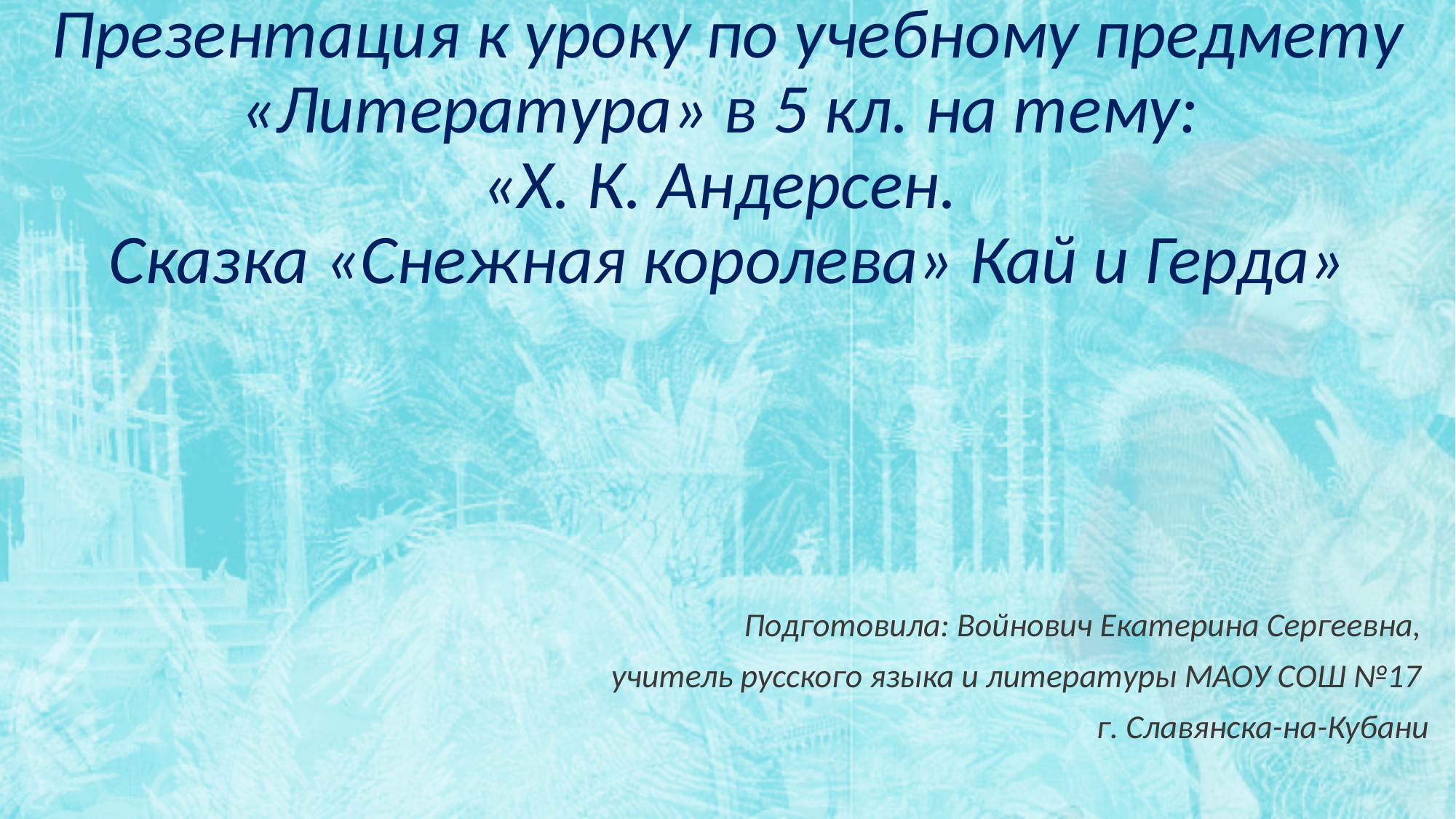

# Презентация к уроку по учебному предмету «Литература» в 5 кл. на тему: «Х. К. Андерсен. Сказка «Снежная королева» Кай и Герда»
Подготовила: Войнович Екатерина Сергеевна,
учитель русского языка и литературы МАОУ СОШ №17
г. Славянска-на-Кубани